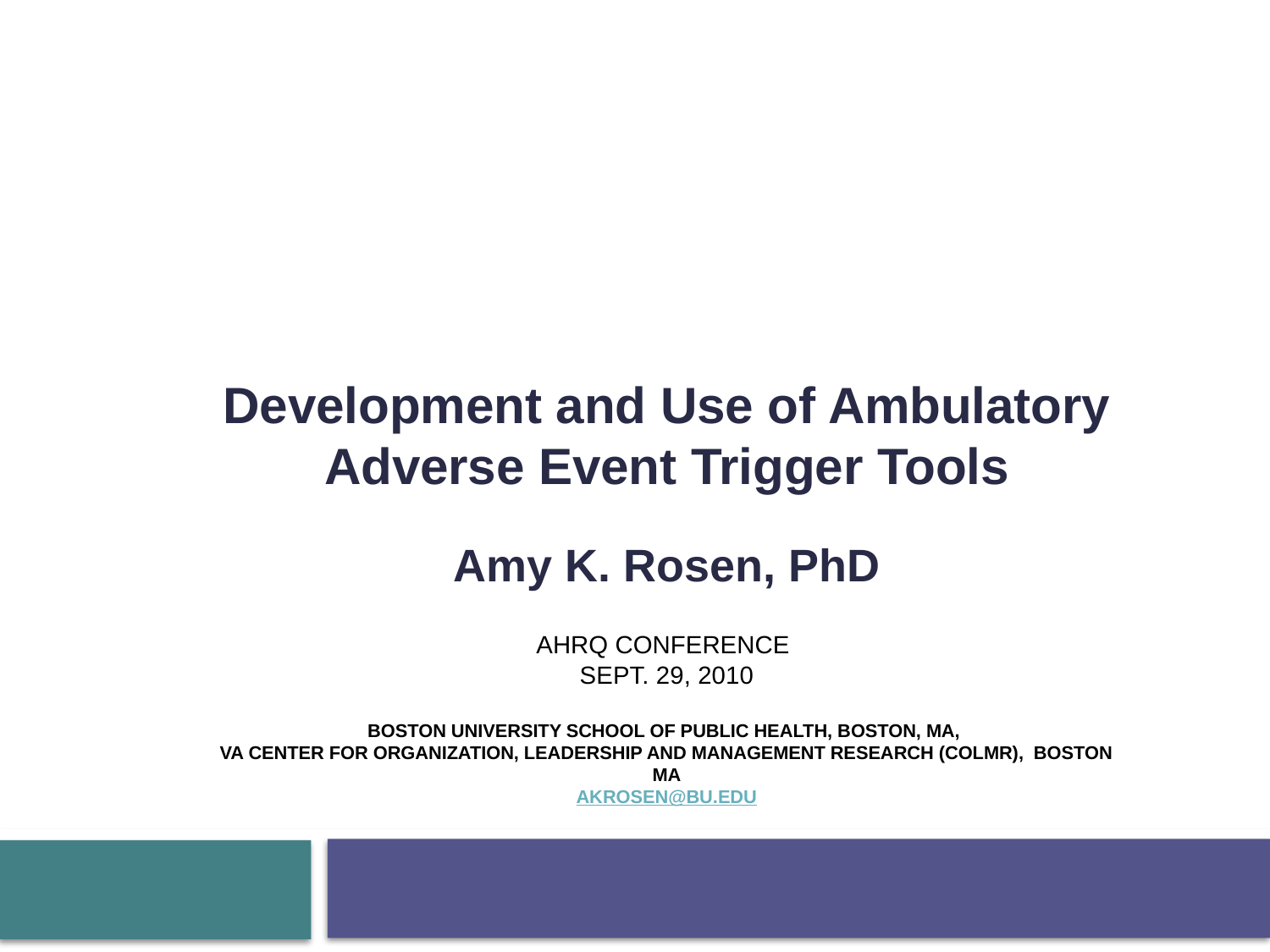

# Development and Use of Ambulatory Adverse Event Trigger Tools Amy K. Rosen, PhD AHRQ Conference Sept. 29, 2010 Boston University School of Public Health, Boston, MA, VA Center for Organization, Leadership and Management Research (COLMR),  Boston MA akrosen@bu.edu